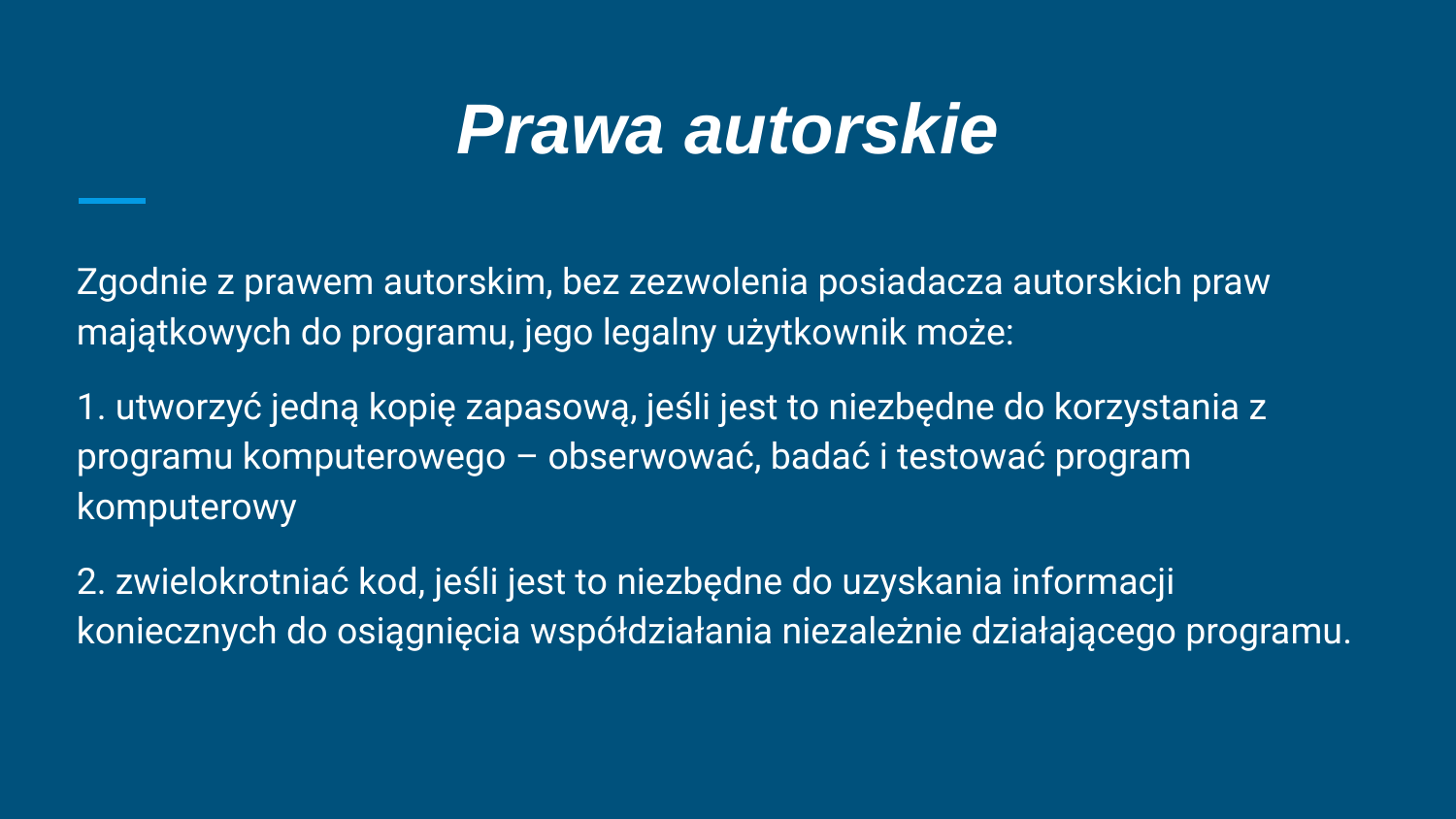

# Prawa autorskie
Zgodnie z prawem autorskim, bez zezwolenia posiadacza autorskich praw majątkowych do programu, jego legalny użytkownik może:
1. utworzyć jedną kopię zapasową, jeśli jest to niezbędne do korzystania z programu komputerowego – obserwować, badać i testować program komputerowy
2. zwielokrotniać kod, jeśli jest to niezbędne do uzyskania informacji koniecznych do osiągnięcia współdziałania niezależnie działającego programu.